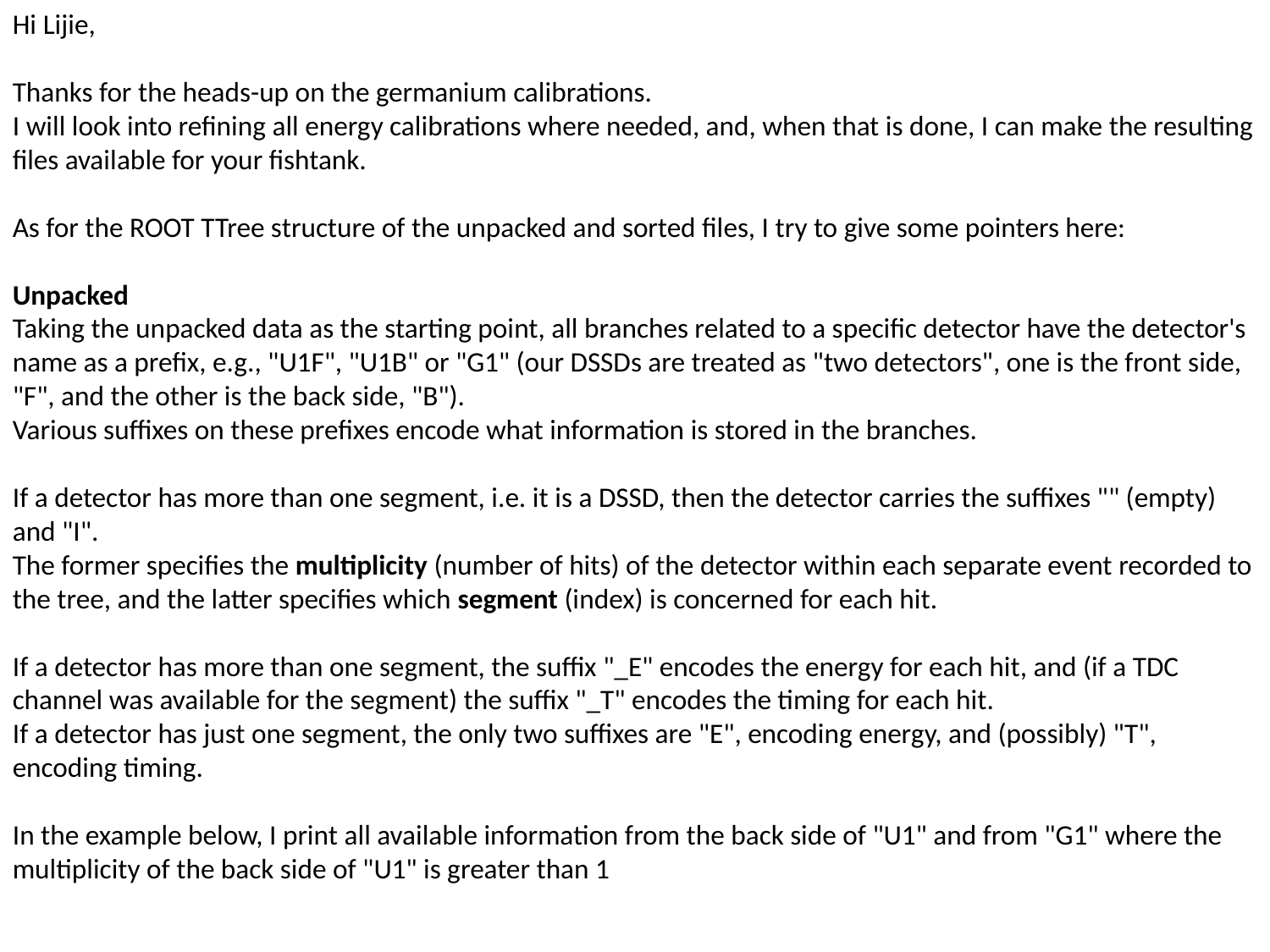

Hi Lijie,
Thanks for the heads-up on the germanium calibrations.
I will look into refining all energy calibrations where needed, and, when that is done, I can make the resulting files available for your fishtank.
As for the ROOT TTree structure of the unpacked and sorted files, I try to give some pointers here:

Unpacked
Taking the unpacked data as the starting point, all branches related to a specific detector have the detector's name as a prefix, e.g., "U1F", "U1B" or "G1" (our DSSDs are treated as "two detectors", one is the front side, "F", and the other is the back side, "B").
Various suffixes on these prefixes encode what information is stored in the branches.
If a detector has more than one segment, i.e. it is a DSSD, then the detector carries the suffixes "" (empty) and "I".
The former specifies the multiplicity (number of hits) of the detector within each separate event recorded to the tree, and the latter specifies which segment (index) is concerned for each hit.
If a detector has more than one segment, the suffix "_E" encodes the energy for each hit, and (if a TDC channel was available for the segment) the suffix "_T" encodes the timing for each hit.
If a detector has just one segment, the only two suffixes are "E", encoding energy, and (possibly) "T", encoding timing.
In the example below, I print all available information from the back side of "U1" and from "G1" where the multiplicity of the back side of "U1" is greater than 1